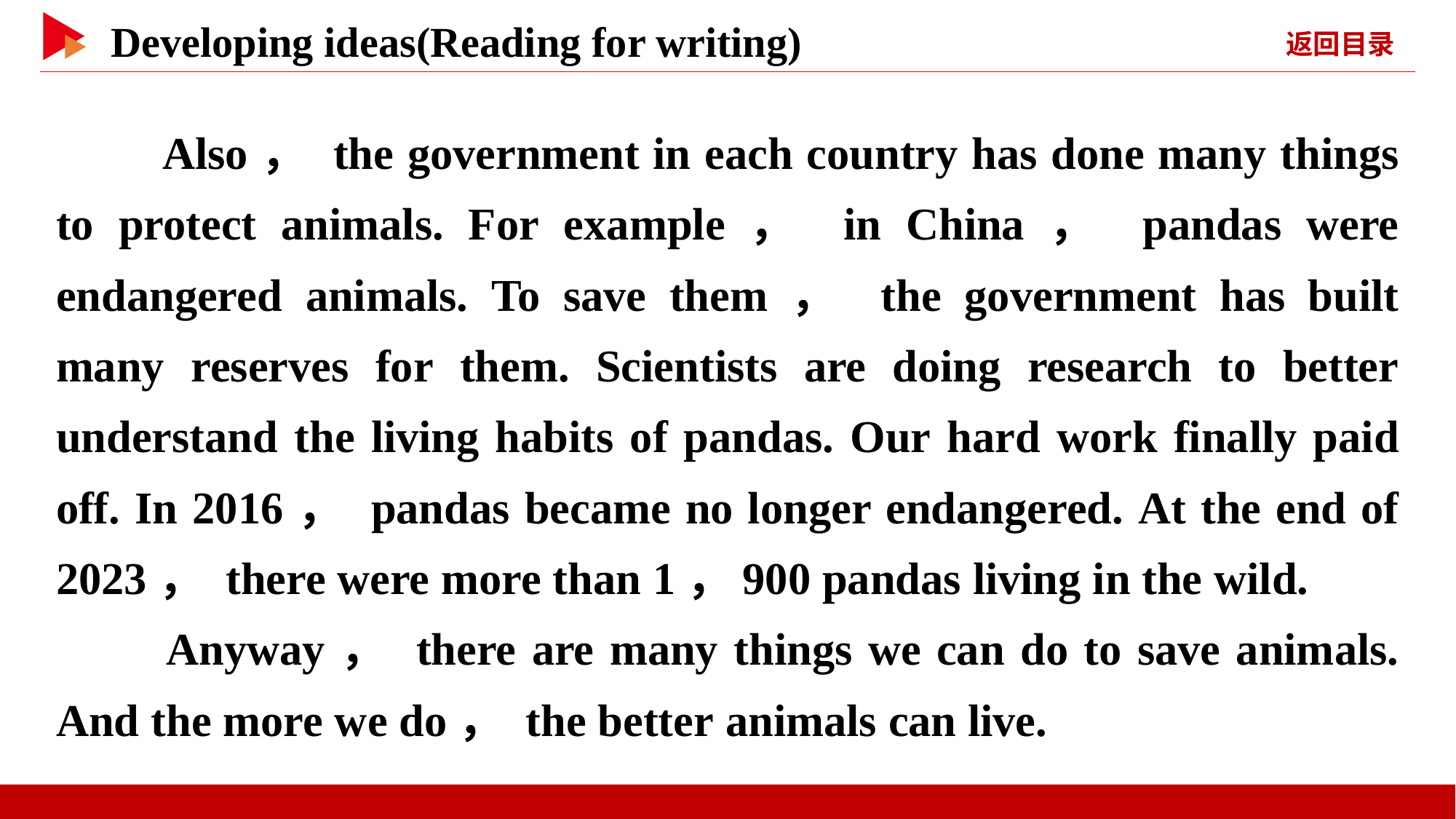

Also， the government in each country has done many things to protect animals. For example， in China， pandas were endangered animals. To save them， the government has built many reserves for them. Scientists are doing research to better understand the living habits of pandas. Our hard work finally paid off. In 2016， pandas became no longer endangered. At the end of 2023， there were more than 1，900 pandas living in the wild.
　　Anyway， there are many things we can do to save animals. And the more we do， the better animals can live.